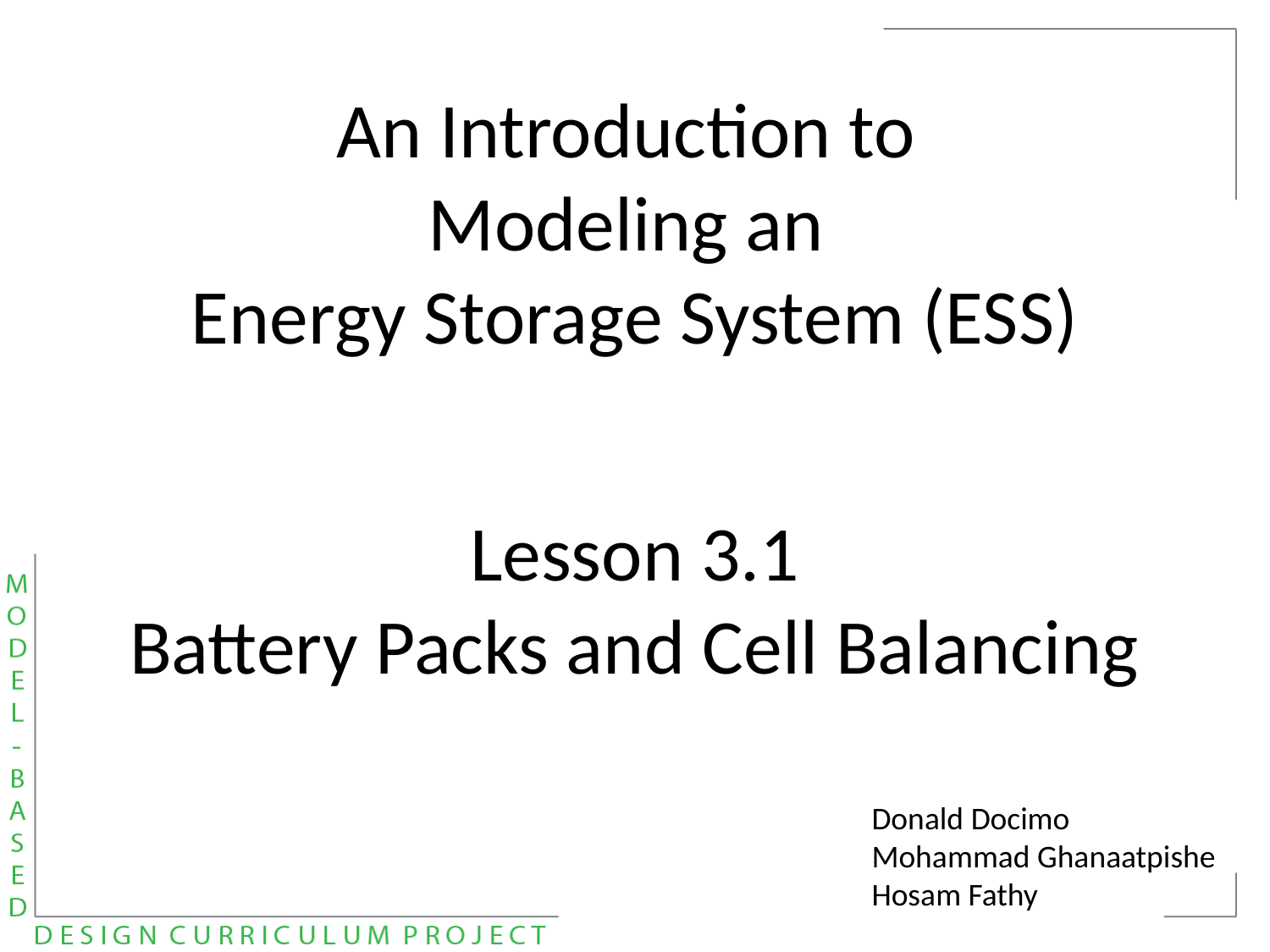

An Introduction to
Modeling an
Energy Storage System (ESS)
Lesson 3.1
Battery Packs and Cell Balancing
Donald Docimo
Mohammad Ghanaatpishe
Hosam Fathy